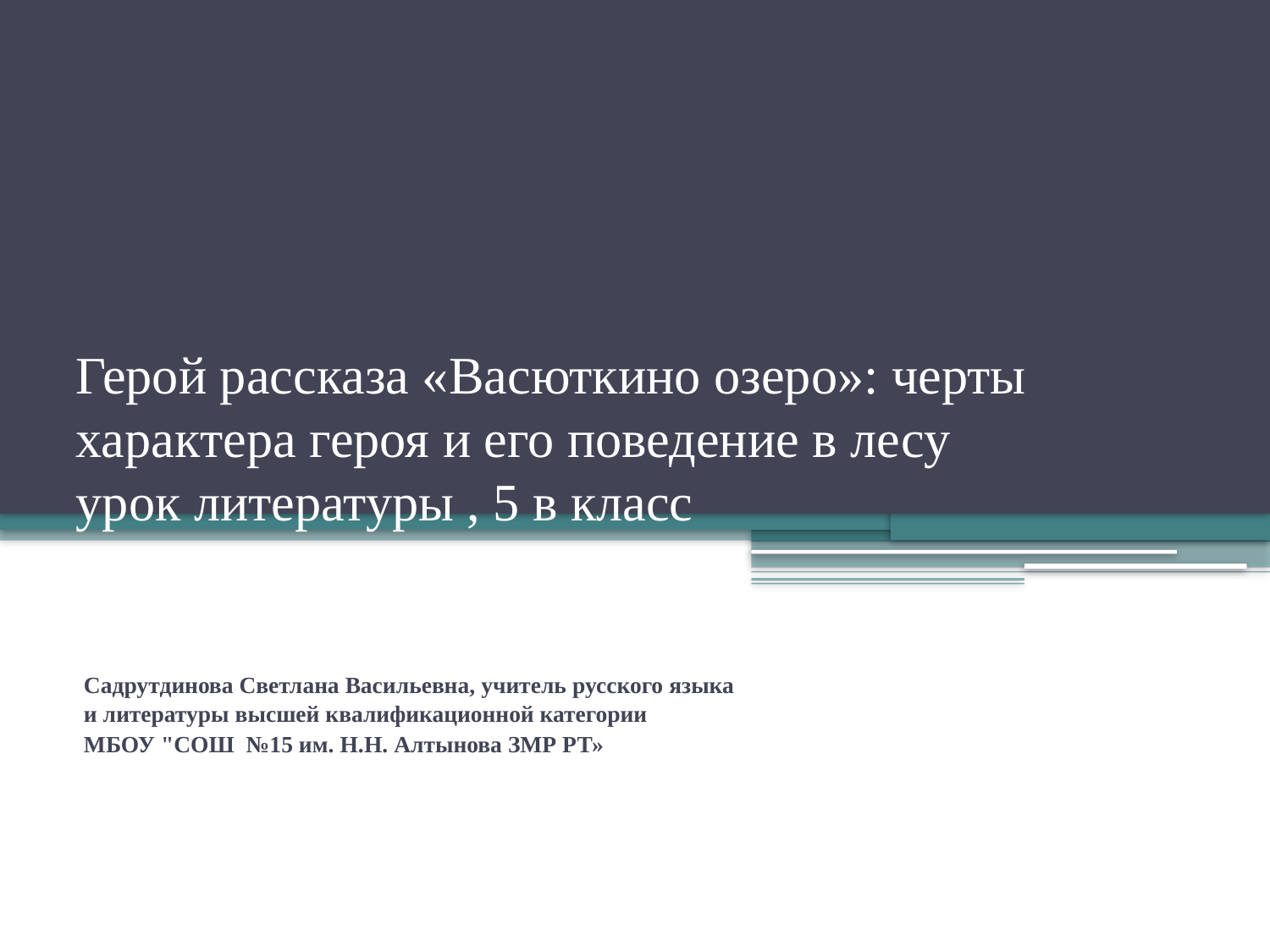

# Герой рассказа «Васюткино озеро»: черты характера героя и его поведение в лесу урок литературы , 5 в класс

Садрутдинова Светлана Васильевна, учитель русского языка и литературы высшей квалификационной категории
МБОУ "СОШ  №15 им. Н.Н. Алтынова ЗМР РТ»